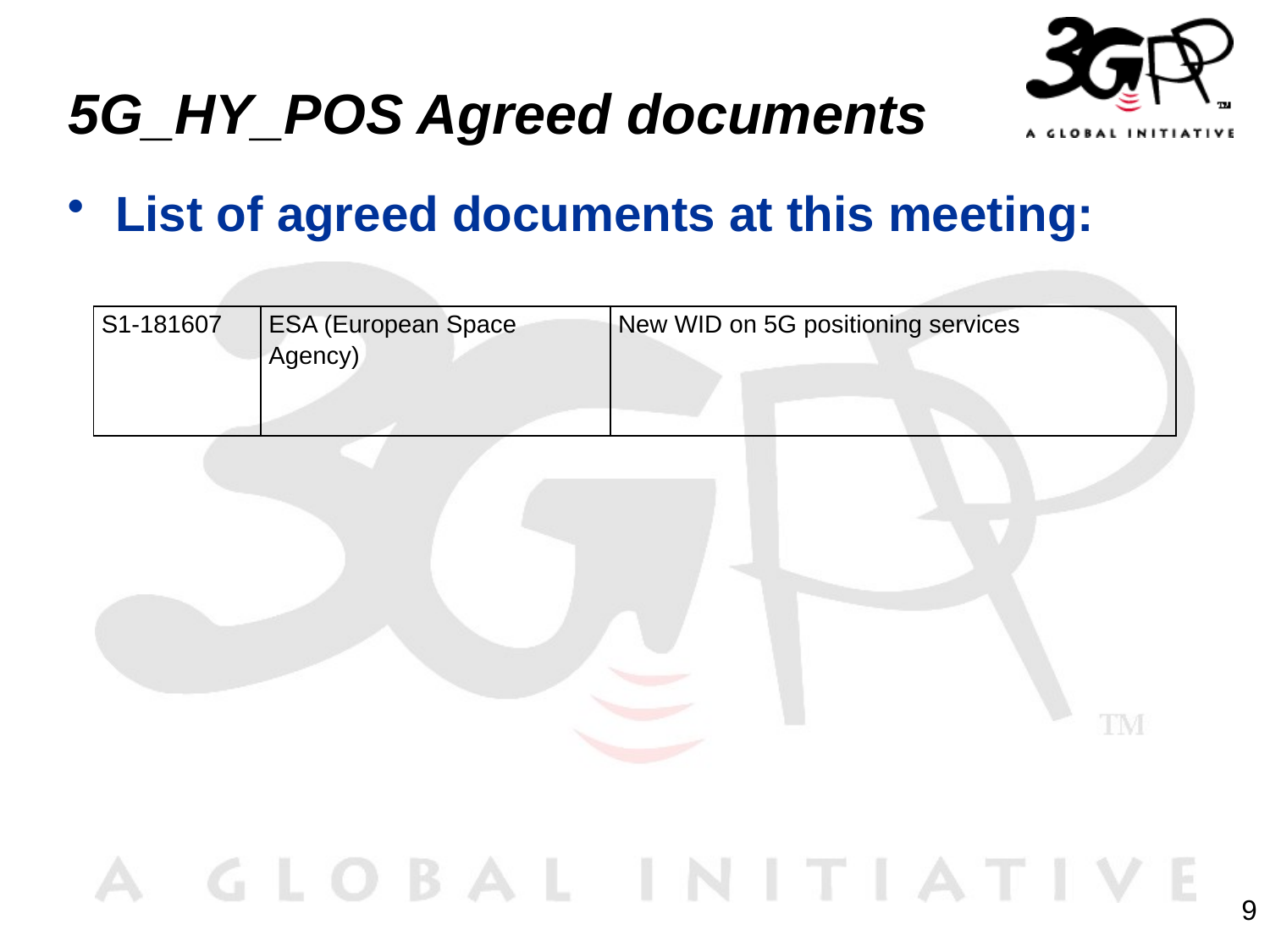

# 5G_HY_POS Agreed documents
List of agreed documents at this meeting:
| S1-181607 | ESA (European Space Agency) | New WID on 5G positioning services |
| --- | --- | --- |
9